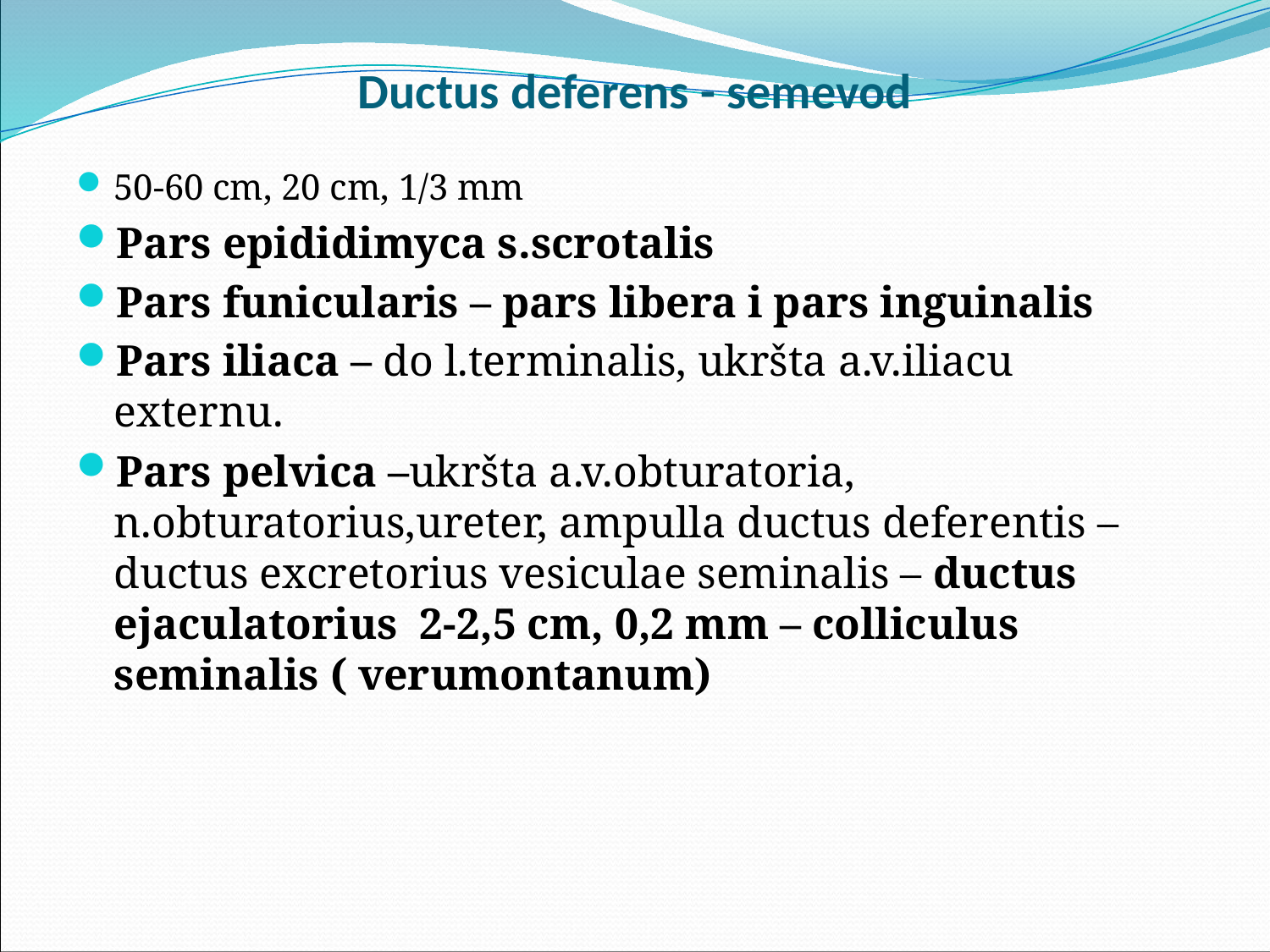

# Ductus deferens - semevod
50-60 cm, 20 cm, 1/3 mm
Pars epididimyca s.scrotalis
Pars funicularis – pars libera i pars inguinalis
Pars iliaca – do l.terminalis, ukršta a.v.iliacu externu.
Pars pelvica –ukršta a.v.obturatoria, n.obturatorius,ureter, ampulla ductus deferentis – ductus excretorius vesiculae seminalis – ductus ejaculatorius  2-2,5 cm, 0,2 mm – colliculus seminalis ( verumontanum)